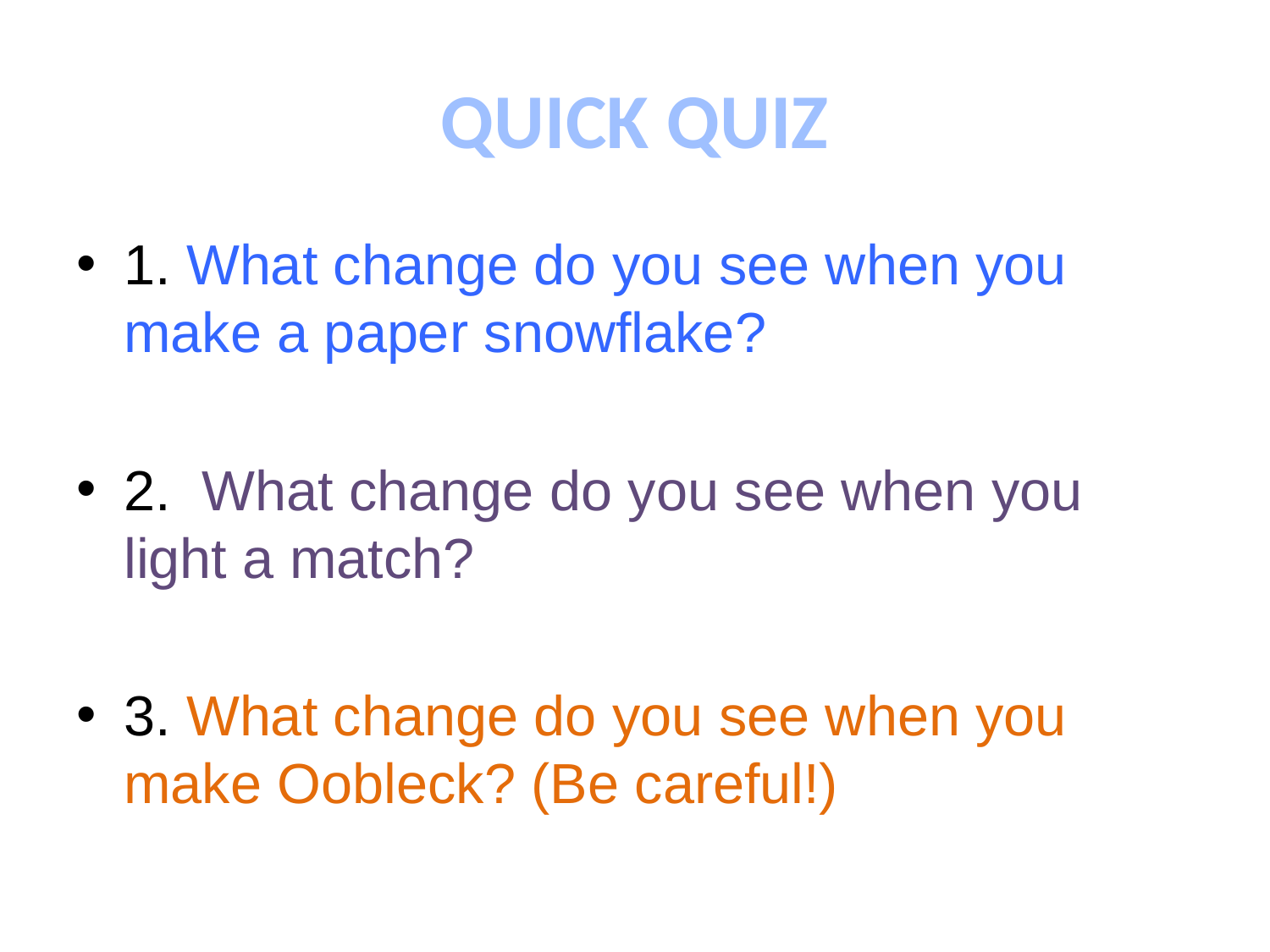

# QUICK QUIZ
1. What change do you see when you make a paper snowflake?

2.  What change do you see when you light a match?

3. What change do you see when you make Oobleck? (Be careful!)